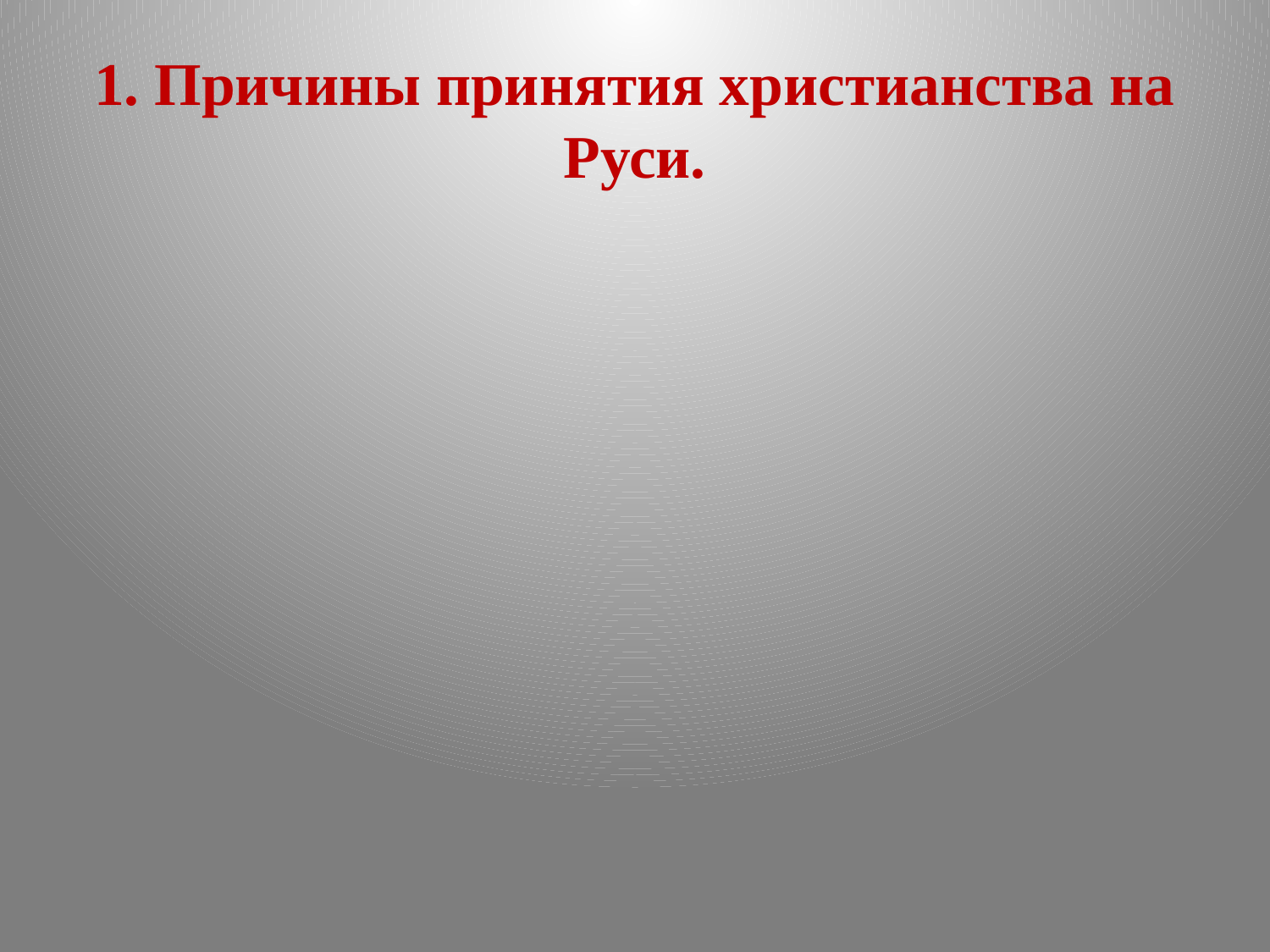

# 1. Причины принятия христианства на Руси.